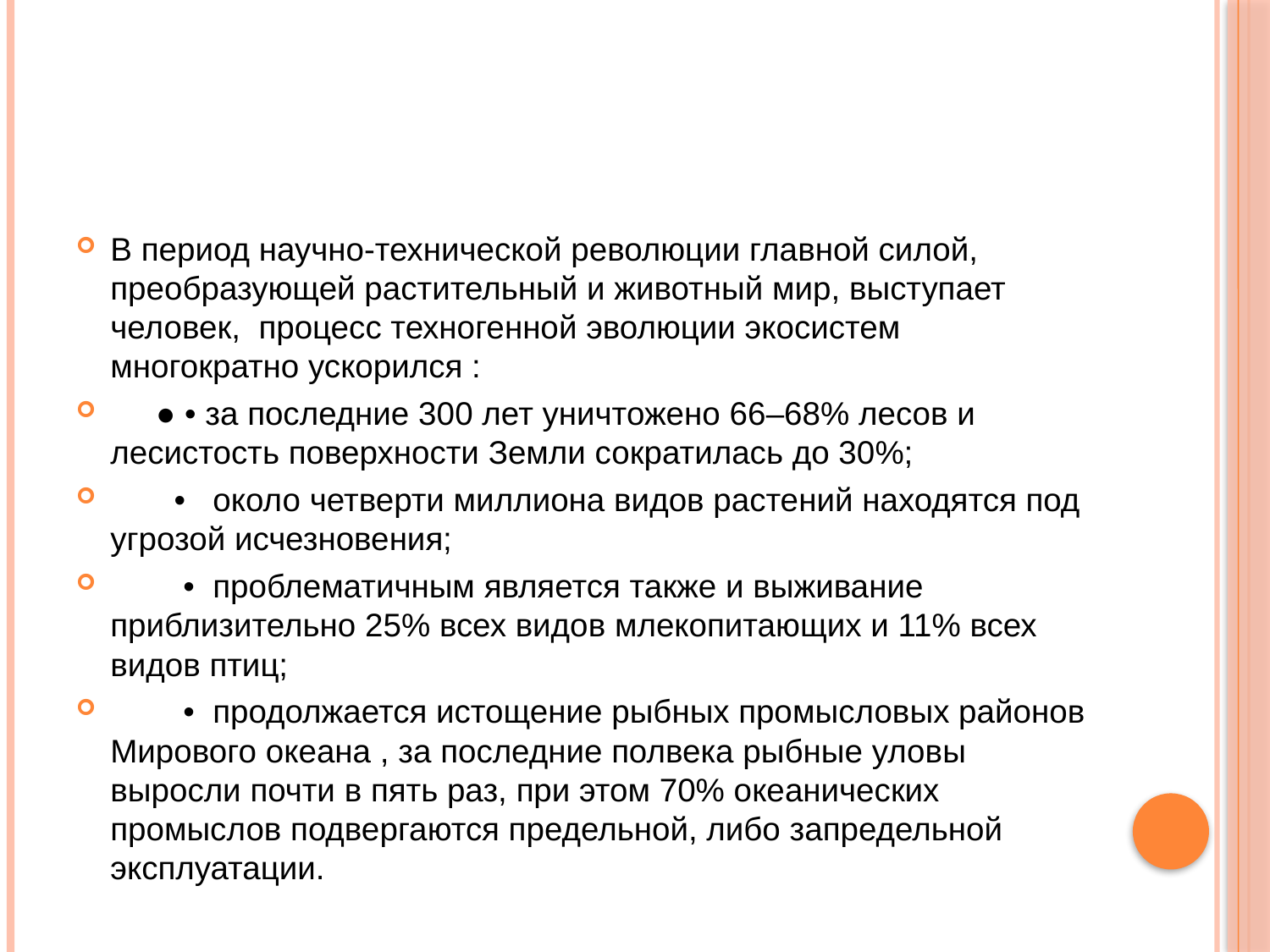

#
В период научно-технической революции главной силой, преобразующей растительный и животный мир, выступает человек,  процесс техногенной эволюции экосистем многократно ускорился :
     ● • за последние 300 лет уничтожено 66–68% лесов и лесистость поверхности Земли сократилась до 30%;
       •   около четверти миллиона видов растений находятся под угрозой исчезновения;
        •  проблематичным является также и выживание приблизительно 25% всех видов млекопитающих и 11% всех видов птиц;
        •  продолжается истощение рыбных промысловых районов Мирового океана , за последние полвека рыбные уловы выросли почти в пять раз, при этом 70% океанических промыслов подвергаются предельной, либо запредельной эксплуатации.